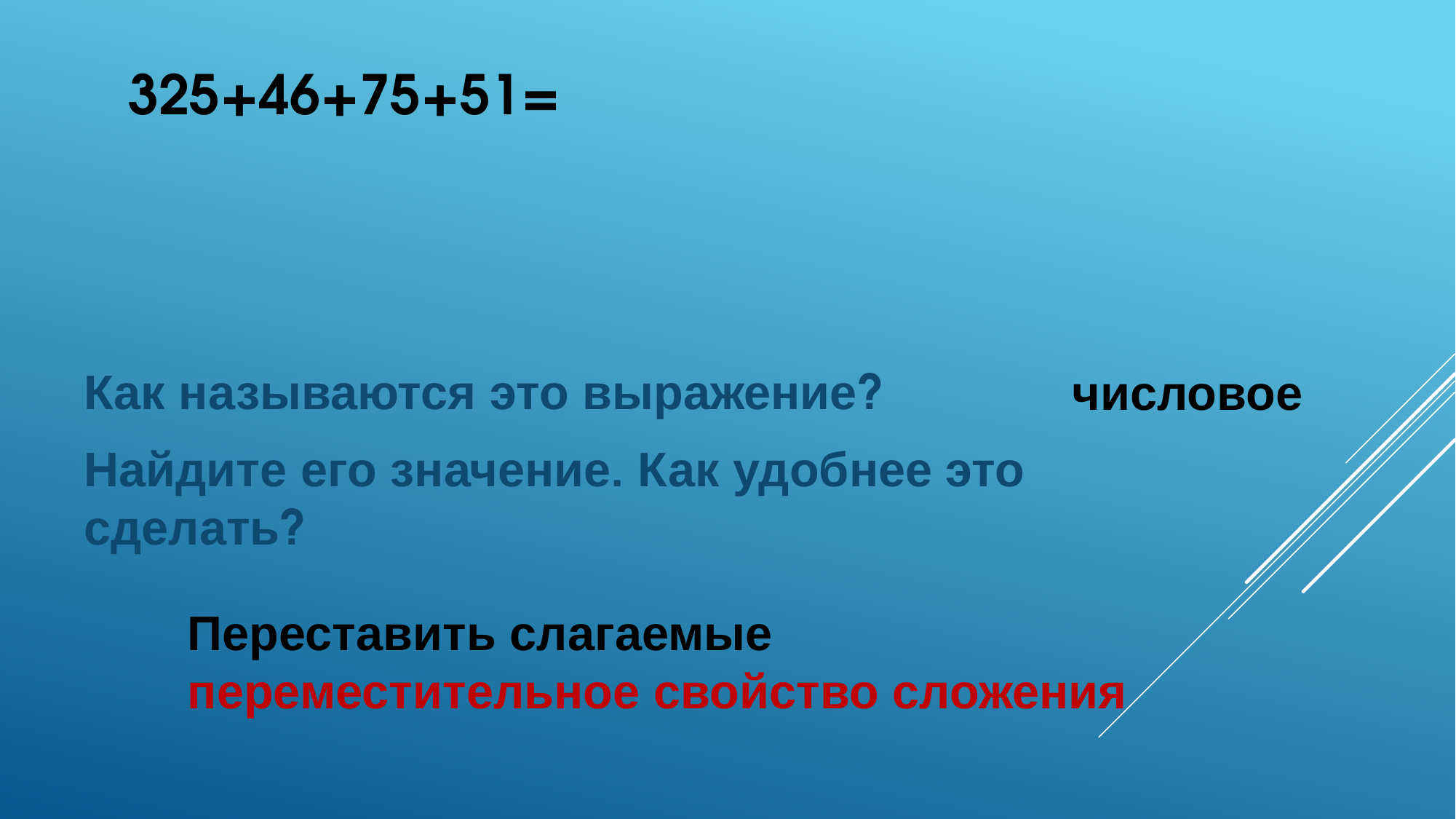

# 325+46+75+51=
Как называются это выражение?
Найдите его значение. Как удобнее это сделать?
числовое
Переставить слагаемые
переместительное свойство сложения